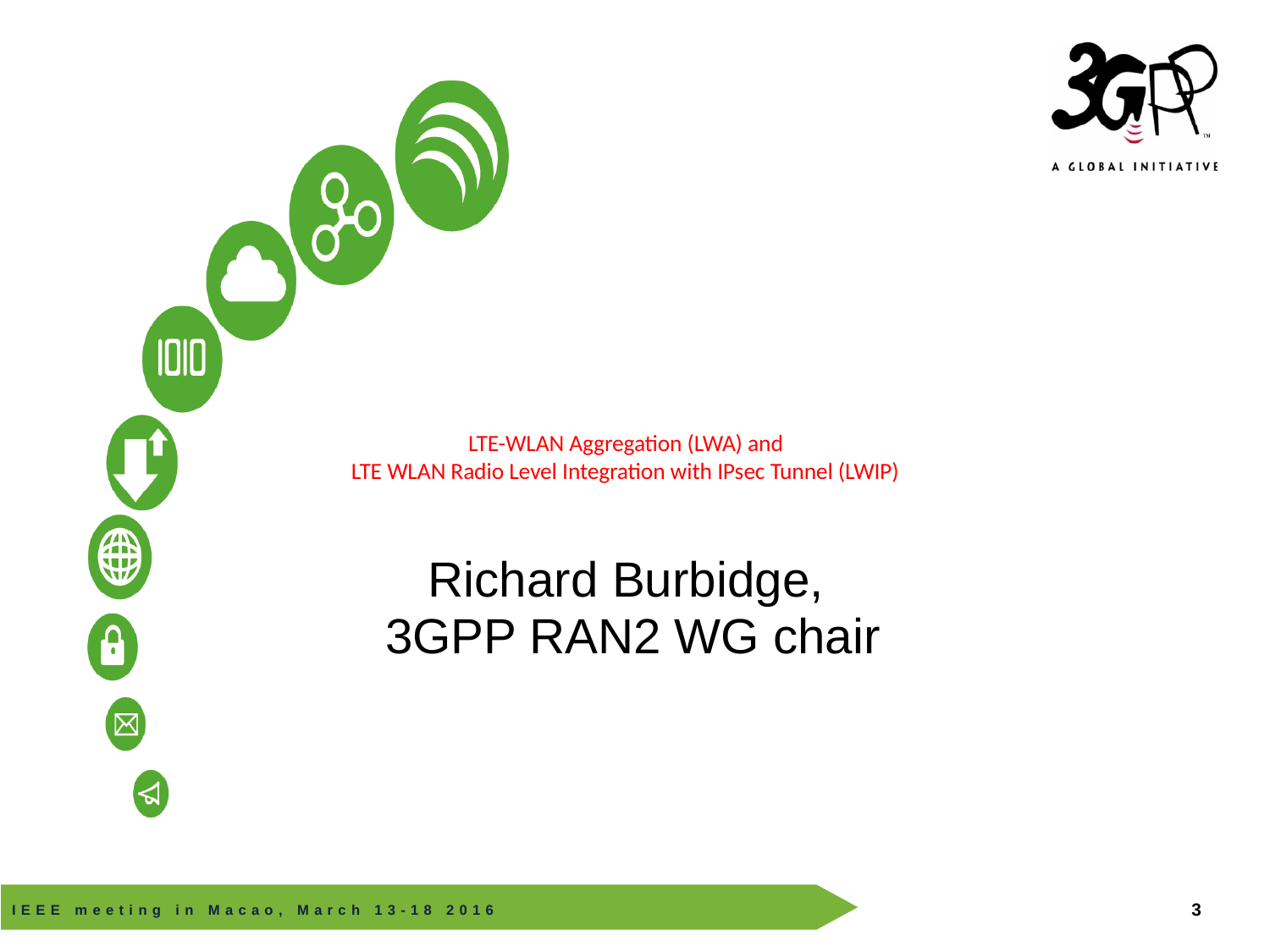

# LTE-WLAN Aggregation (LWA) and LTE WLAN Radio Level Integration with IPsec Tunnel (LWIP)
Richard Burbidge,
3GPP RAN2 WG chair